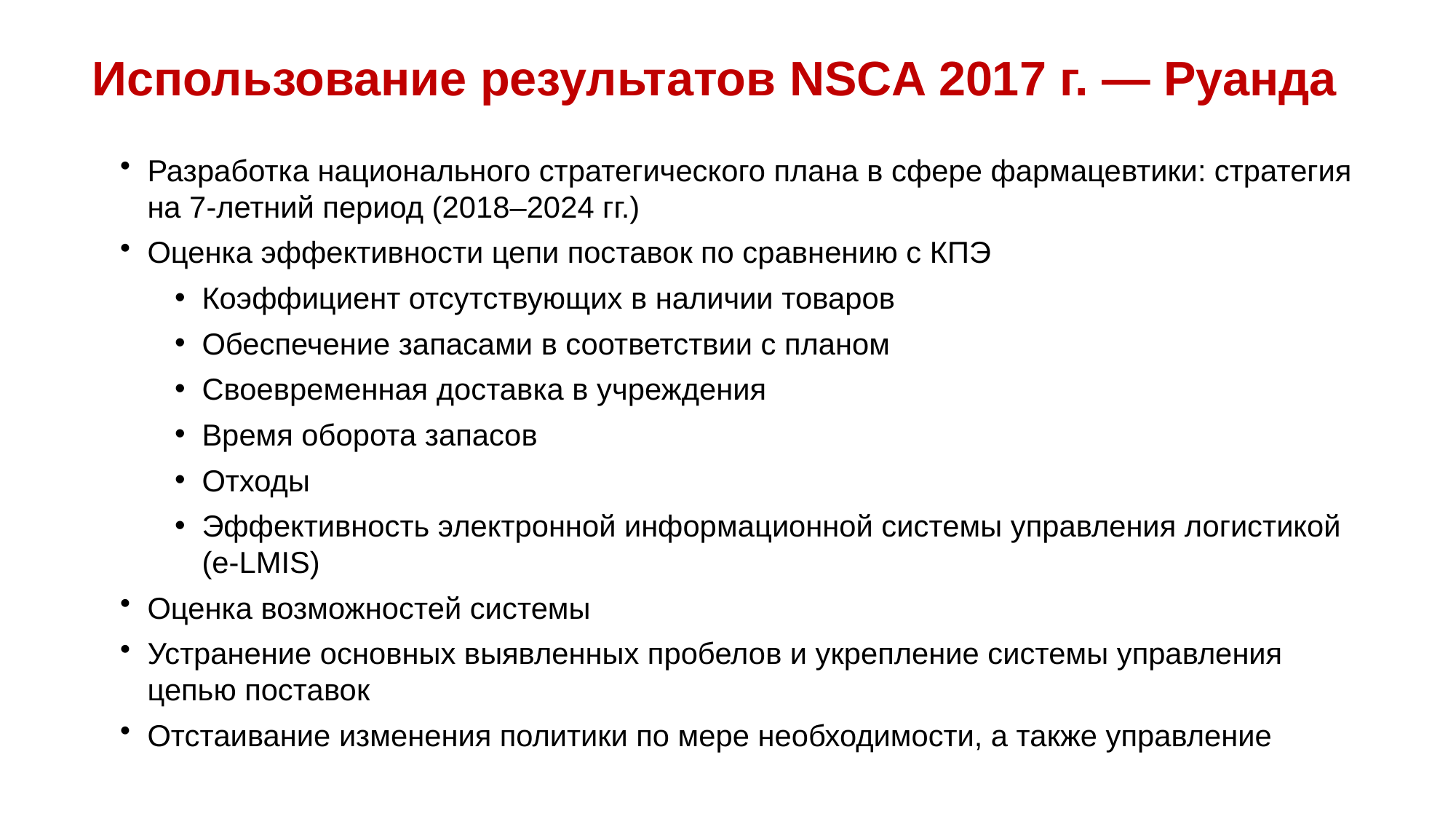

# Использование результатов NSCA 2017 г. — Руанда
Разработка национального стратегического плана в сфере фармацевтики: стратегия на 7-летний период (2018–2024 гг.)
Оценка эффективности цепи поставок по сравнению с КПЭ
Коэффициент отсутствующих в наличии товаров
Обеспечение запасами в соответствии с планом
Своевременная доставка в учреждения
Время оборота запасов
Отходы
Эффективность электронной информационной системы управления логистикой (e-LMIS)
Оценка возможностей системы
Устранение основных выявленных пробелов и укрепление системы управления цепью поставок
Отстаивание изменения политики по мере необходимости, а также управление